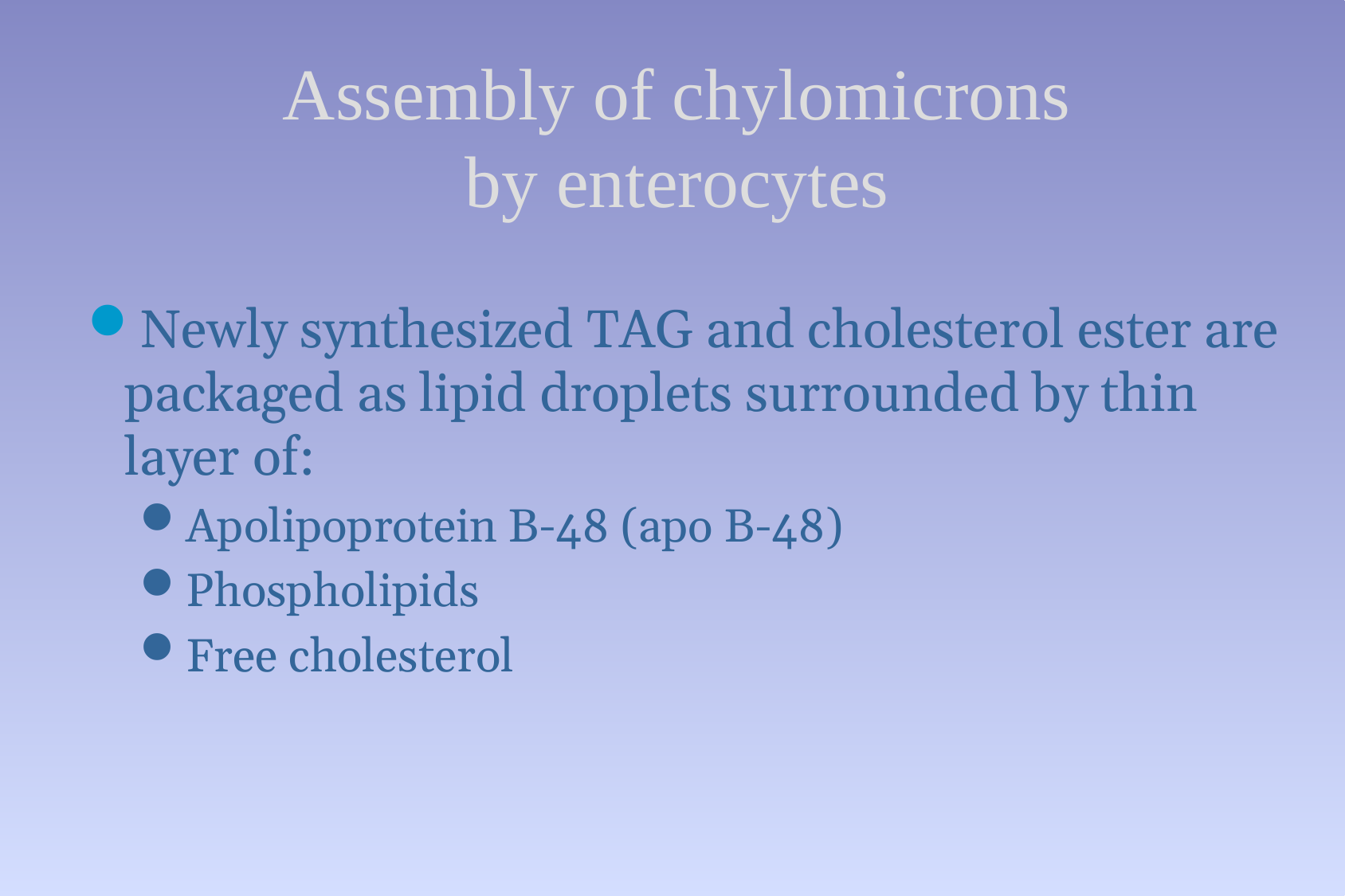

# Assembly of chylomicrons by enterocytes
Newly synthesized TAG and cholesterol ester are packaged as lipid droplets surrounded by thin layer of:
Apolipoprotein B-48 (apo B-48)
Phospholipids
Free cholesterol